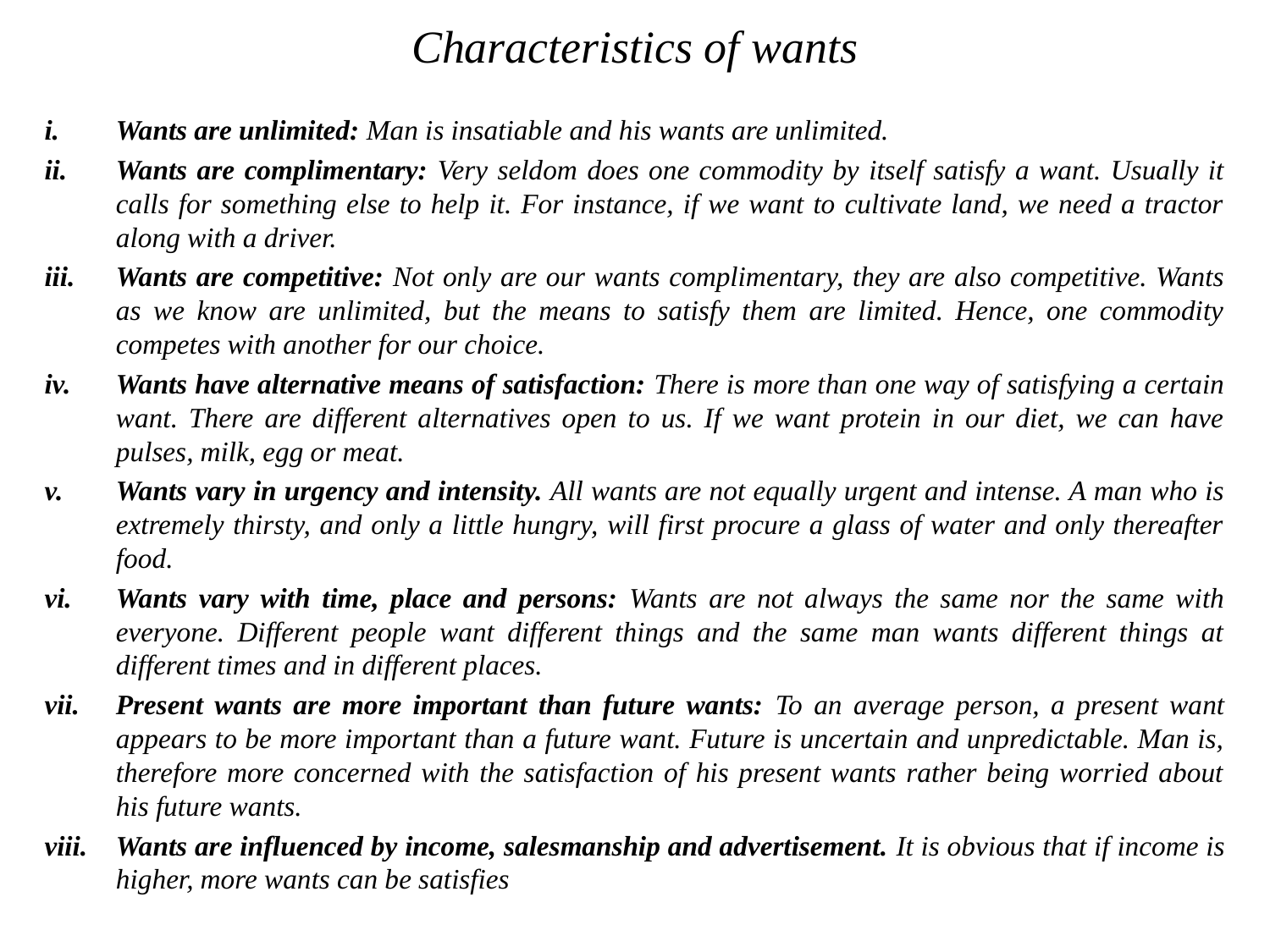

# Characteristics of wants
Wants are unlimited: Man is insatiable and his wants are unlimited.
Wants are complimentary: Very seldom does one commodity by itself satisfy a want. Usually it calls for something else to help it. For instance, if we want to cultivate land, we need a tractor along with a driver.
Wants are competitive: Not only are our wants complimentary, they are also competitive. Wants as we know are unlimited, but the means to satisfy them are limited. Hence, one commodity competes with another for our choice.
Wants have alternative means of satisfaction: There is more than one way of satisfying a certain want. There are different alternatives open to us. If we want protein in our diet, we can have pulses, milk, egg or meat.
Wants vary in urgency and intensity. All wants are not equally urgent and intense. A man who is extremely thirsty, and only a little hungry, will first procure a glass of water and only thereafter food.
Wants vary with time, place and persons: Wants are not always the same nor the same with everyone. Different people want different things and the same man wants different things at different times and in different places.
Present wants are more important than future wants: To an average person, a present want appears to be more important than a future want. Future is uncertain and unpredictable. Man is, therefore more concerned with the satisfaction of his present wants rather being worried about his future wants.
Wants are influenced by income, salesmanship and advertisement. It is obvious that if income is higher, more wants can be satisfies